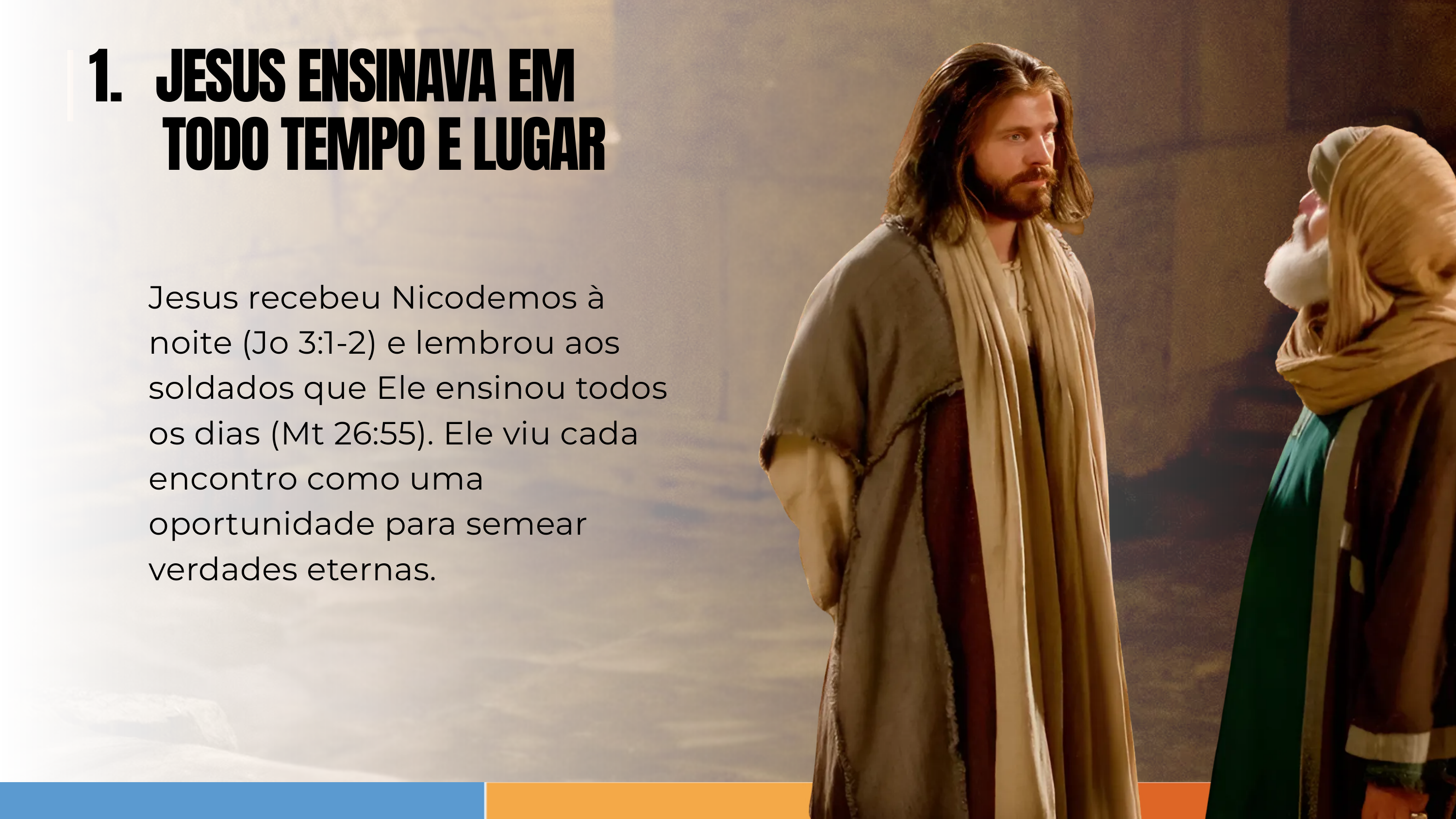

JESUS ENSINAVA EM
          TODO TEMPO E LUGAR

Jesus recebeu Nicodemos à noite (Jo 3:1-2) e lembrou aos soldados que Ele ensinou todos os dias (Mt 26:55). Ele viu cada encontro como uma oportunidade para semear verdades eternas.